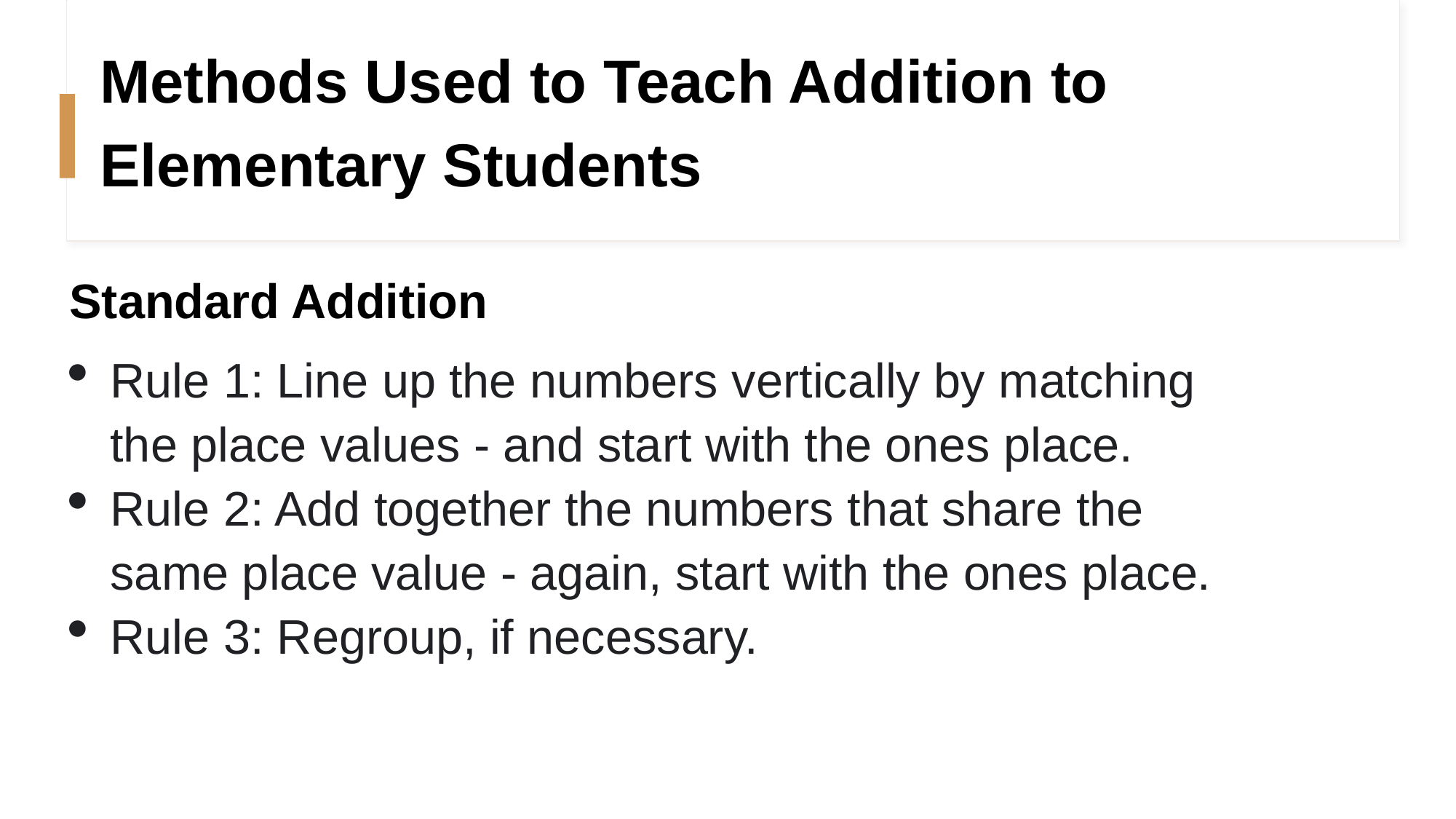

Methods Used to Teach Addition to Elementary Students
#
Standard Addition
Rule 1: Line up the numbers vertically by matching the place values - and start with the ones place.
Rule 2: Add together the numbers that share the same place value - again, start with the ones place.
Rule 3: Regroup, if necessary.